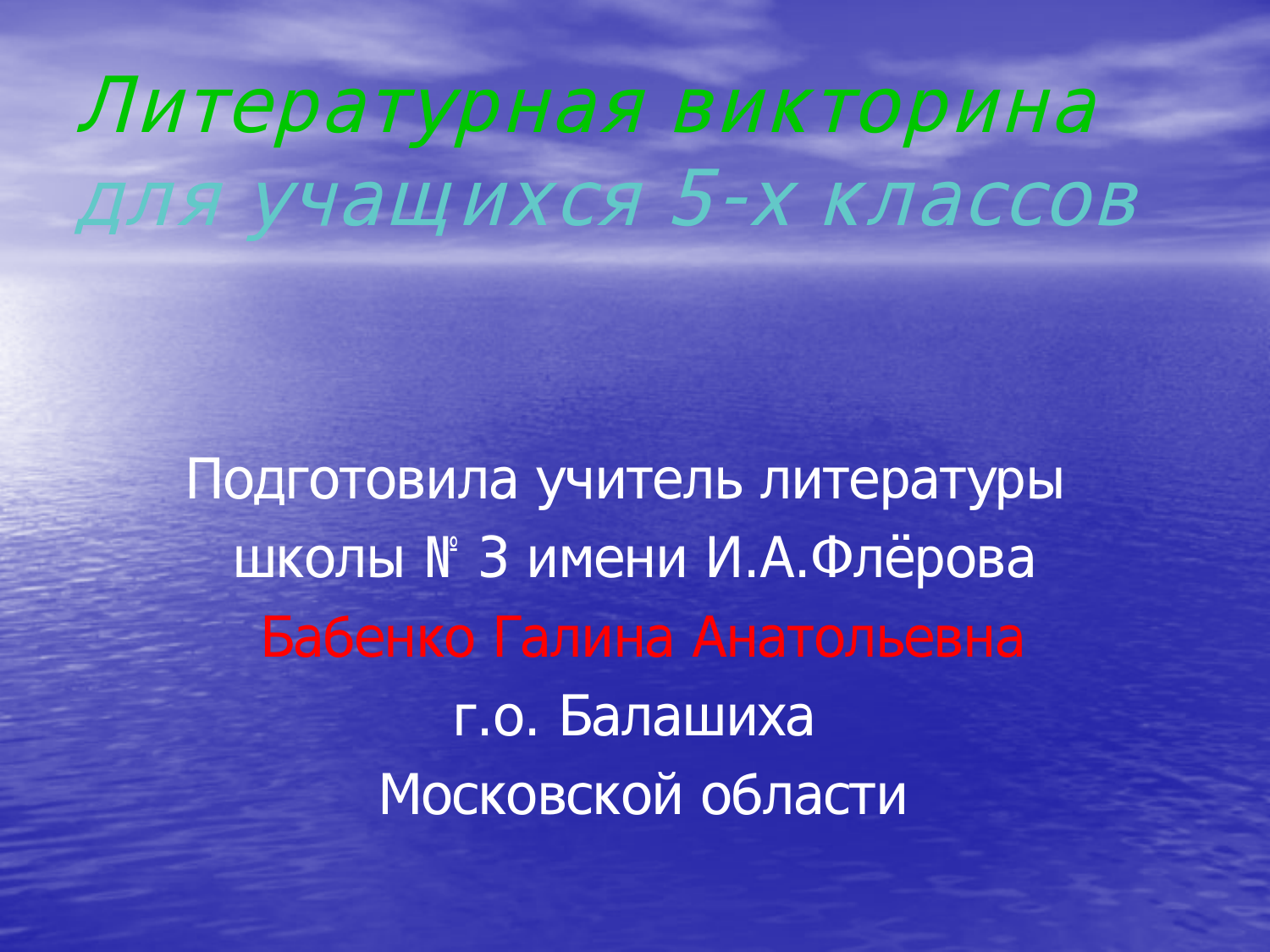

# Литературная викторина для учащихся 5-х классов
Подготовила учитель литературы
школы № 3 имени И.А.Флёрова
 Бабенко Галина Анатольевна
 г.о. Балашиха
 Московской области